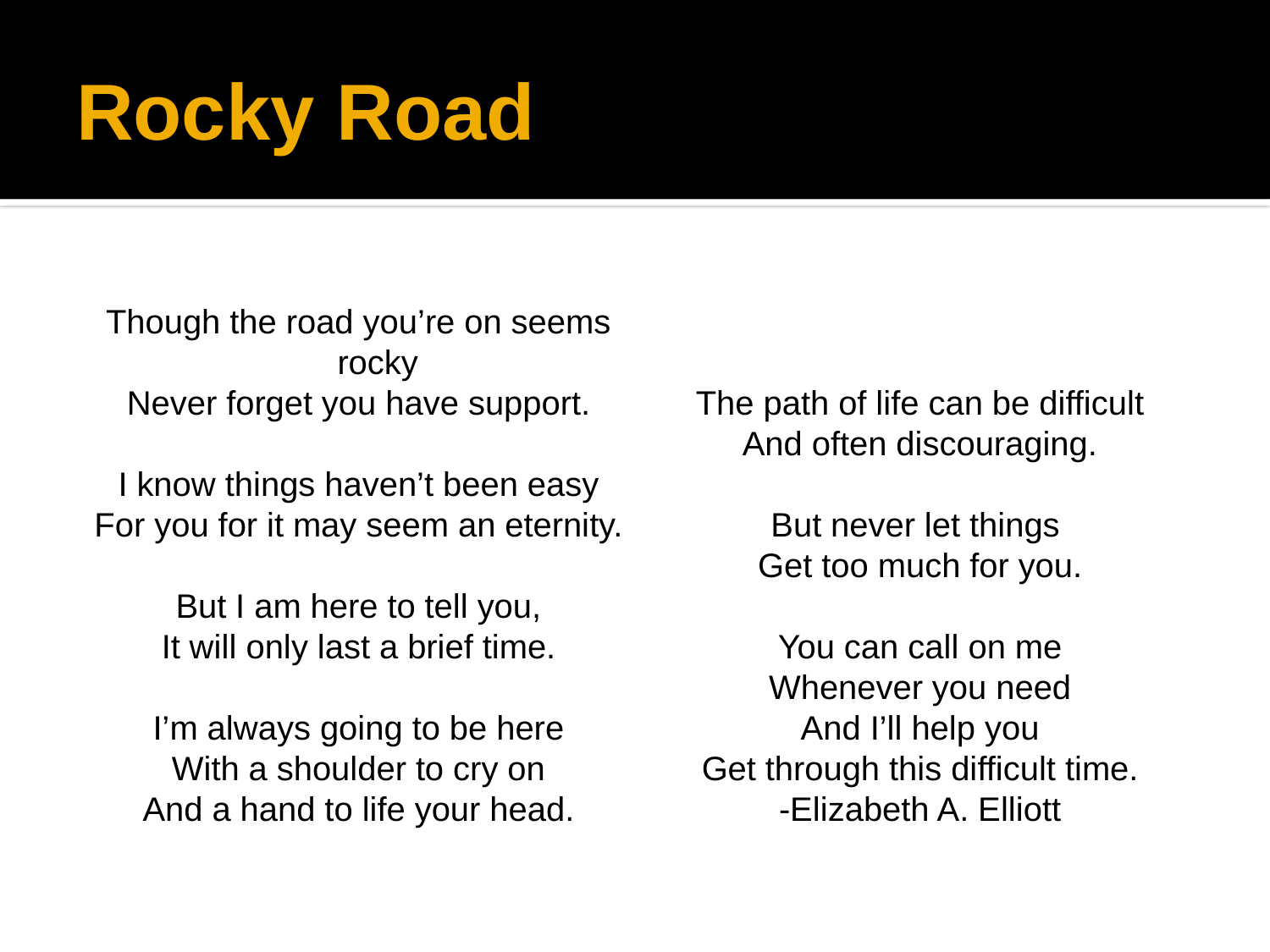

# Rocky Road

Though the road you’re on seems rocky
Never forget you have support.

I know things haven’t been easy
For you for it may seem an eternity.

But I am here to tell you,
It will only last a brief time.

I’m always going to be here
With a shoulder to cry on
And a hand to life your head.

The path of life can be difficult
And often discouraging.

But never let things
Get too much for you.

You can call on me
Whenever you need
And I’ll help you
Get through this difficult time.
-Elizabeth A. Elliott